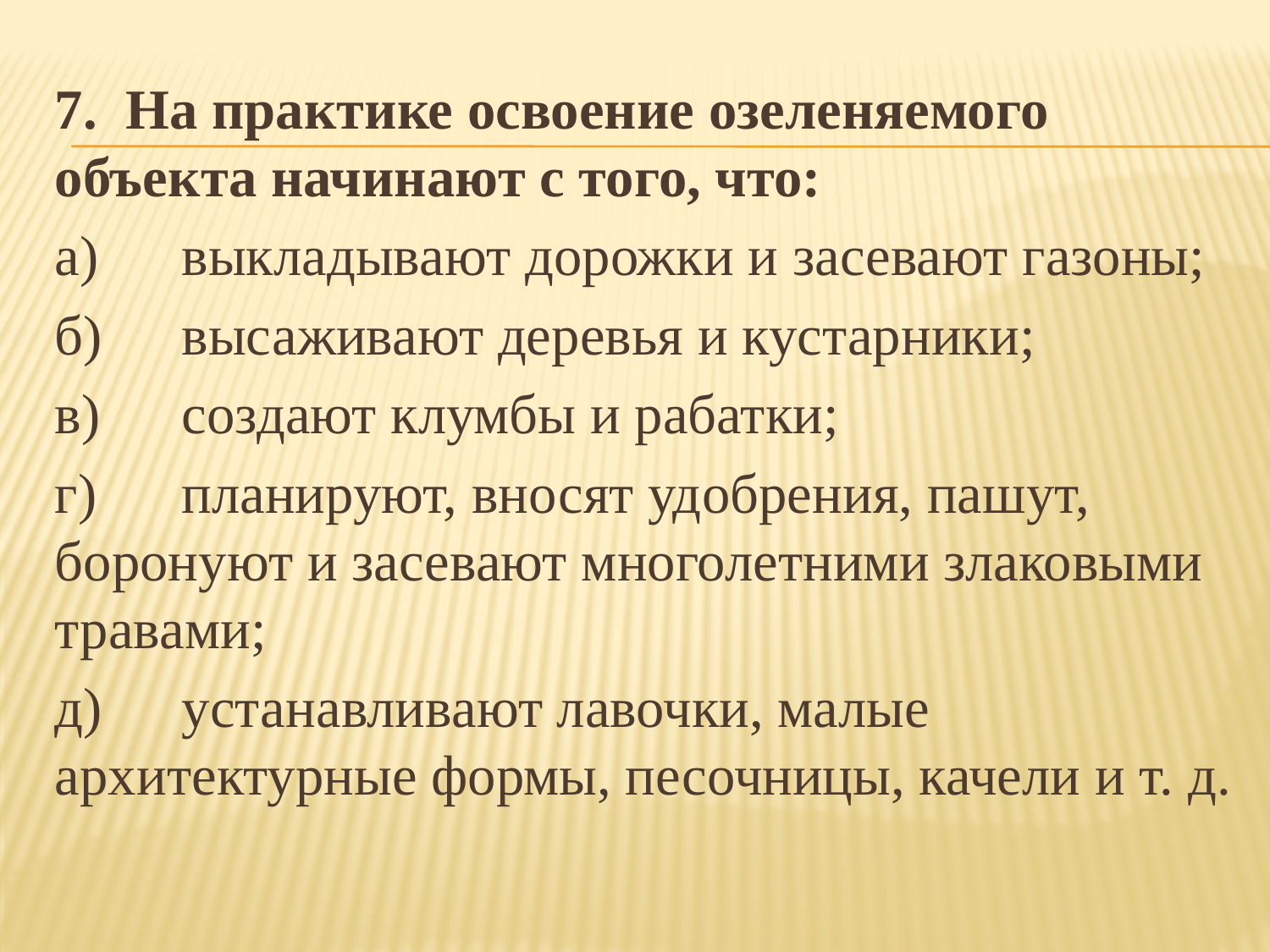

#
7.  На практике освоение озеленяемого объекта начинают с того, что:
а)	выкладывают дорожки и засевают газоны;
б)	высаживают деревья и кустарники;
в)	создают клумбы и рабатки;
г)	планируют, вносят удобрения, пашут, боронуют и засевают многолетними злаковыми травами;
д)	устанавливают лавочки, малые архитектурные формы, песочницы, качели и т. д.